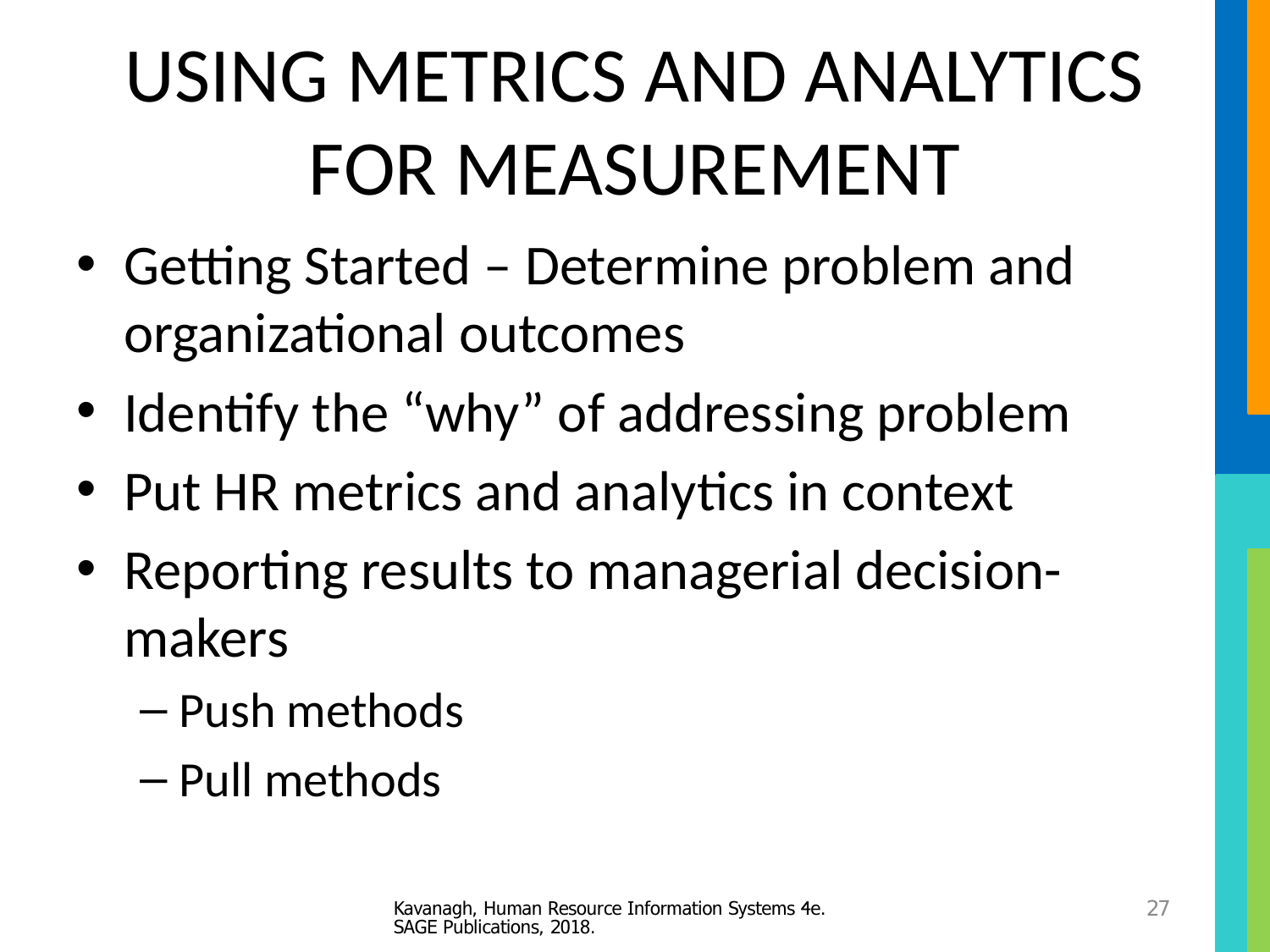

# USING METRICS AND ANALYTICS FOR MEASUREMENT
Getting Started – Determine problem and organizational outcomes
Identify the “why” of addressing problem
Put HR metrics and analytics in context
Reporting results to managerial decision-makers
Push methods
Pull methods
Kavanagh, Human Resource Information Systems 4e. SAGE Publications, 2018.
27